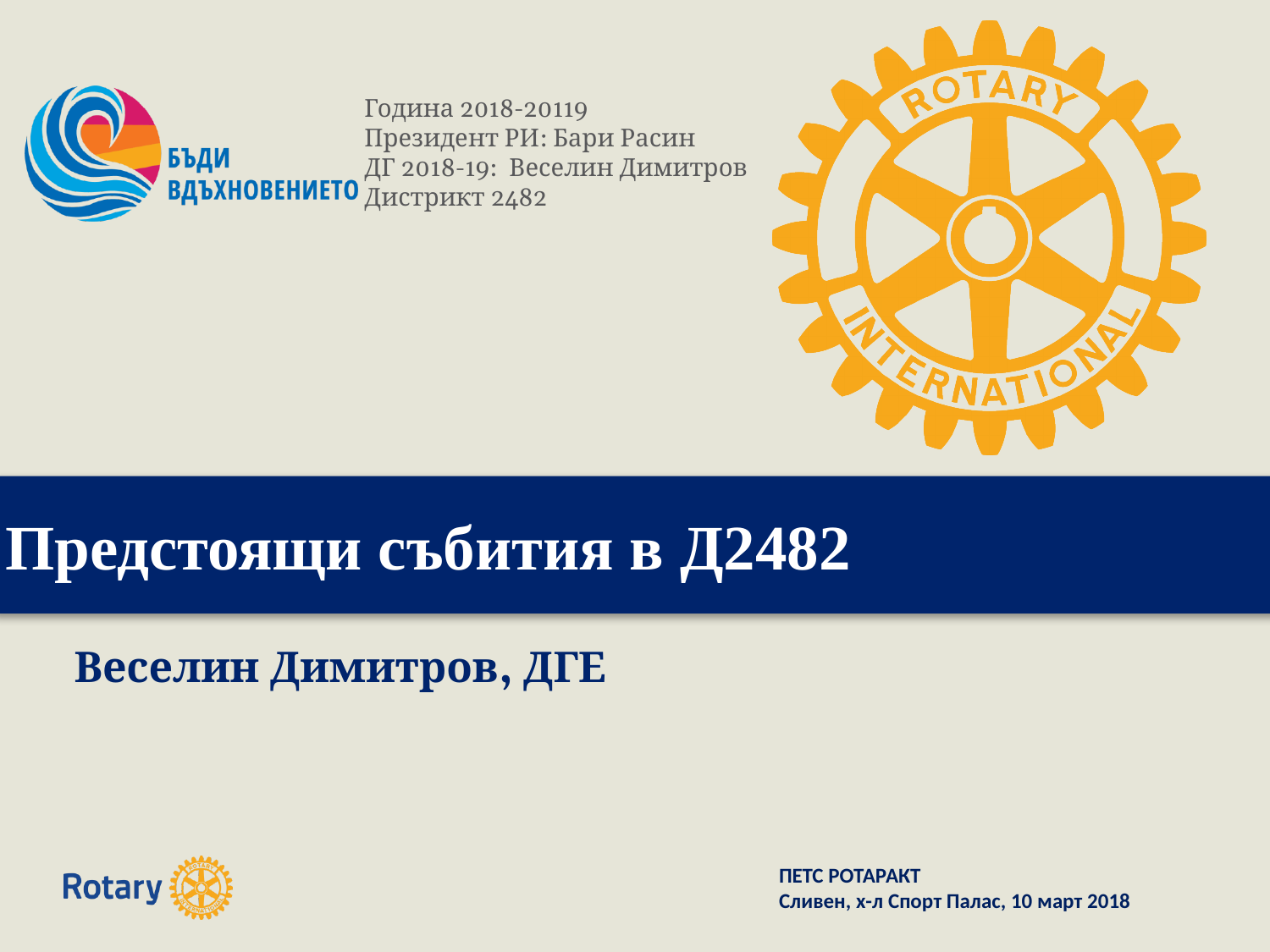

# Предстоящи събития в Д2482
Веселин Димитров, ДГЕ